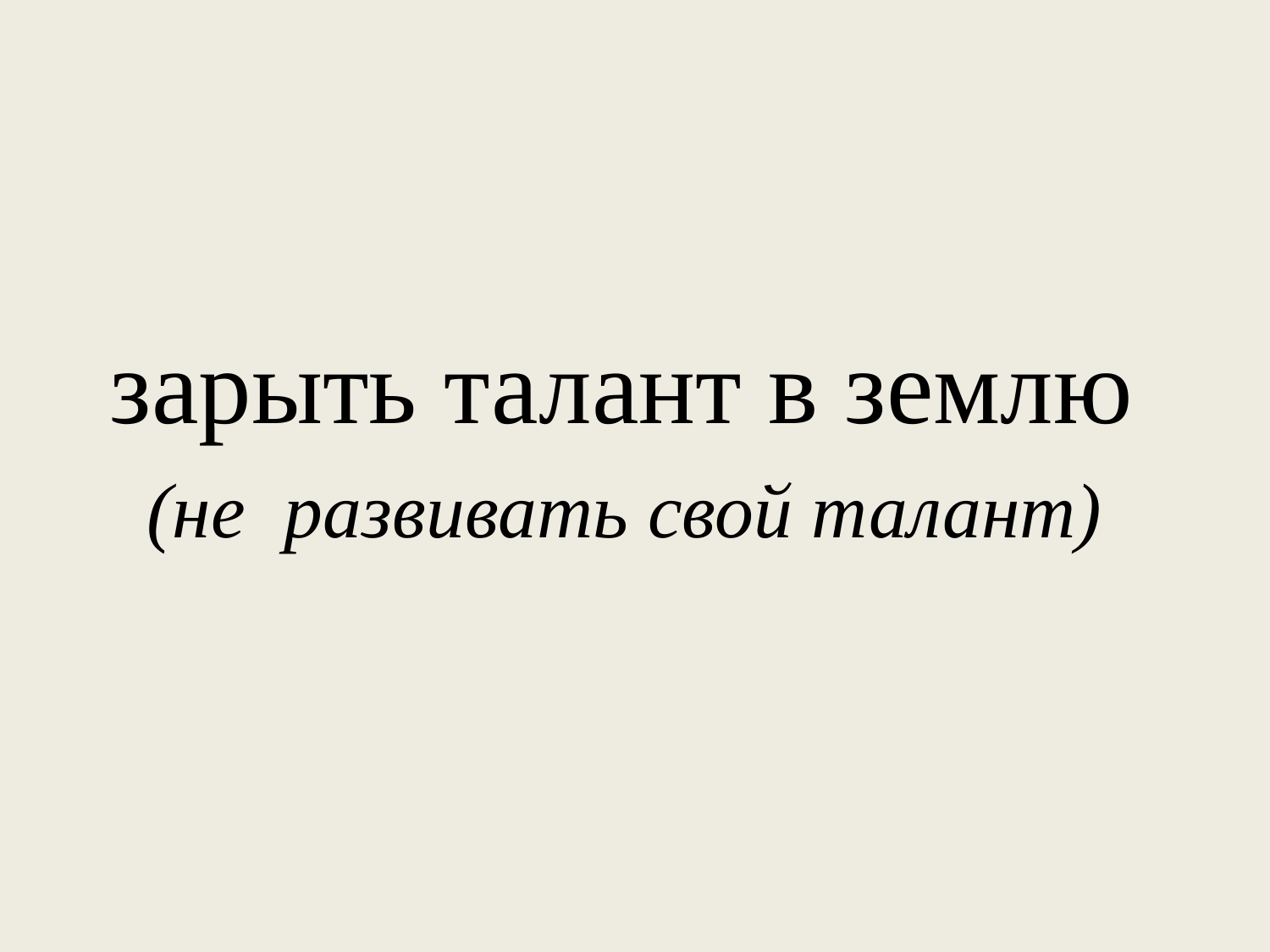

#

зарыть талант в землю
(не  развивать свой талант)